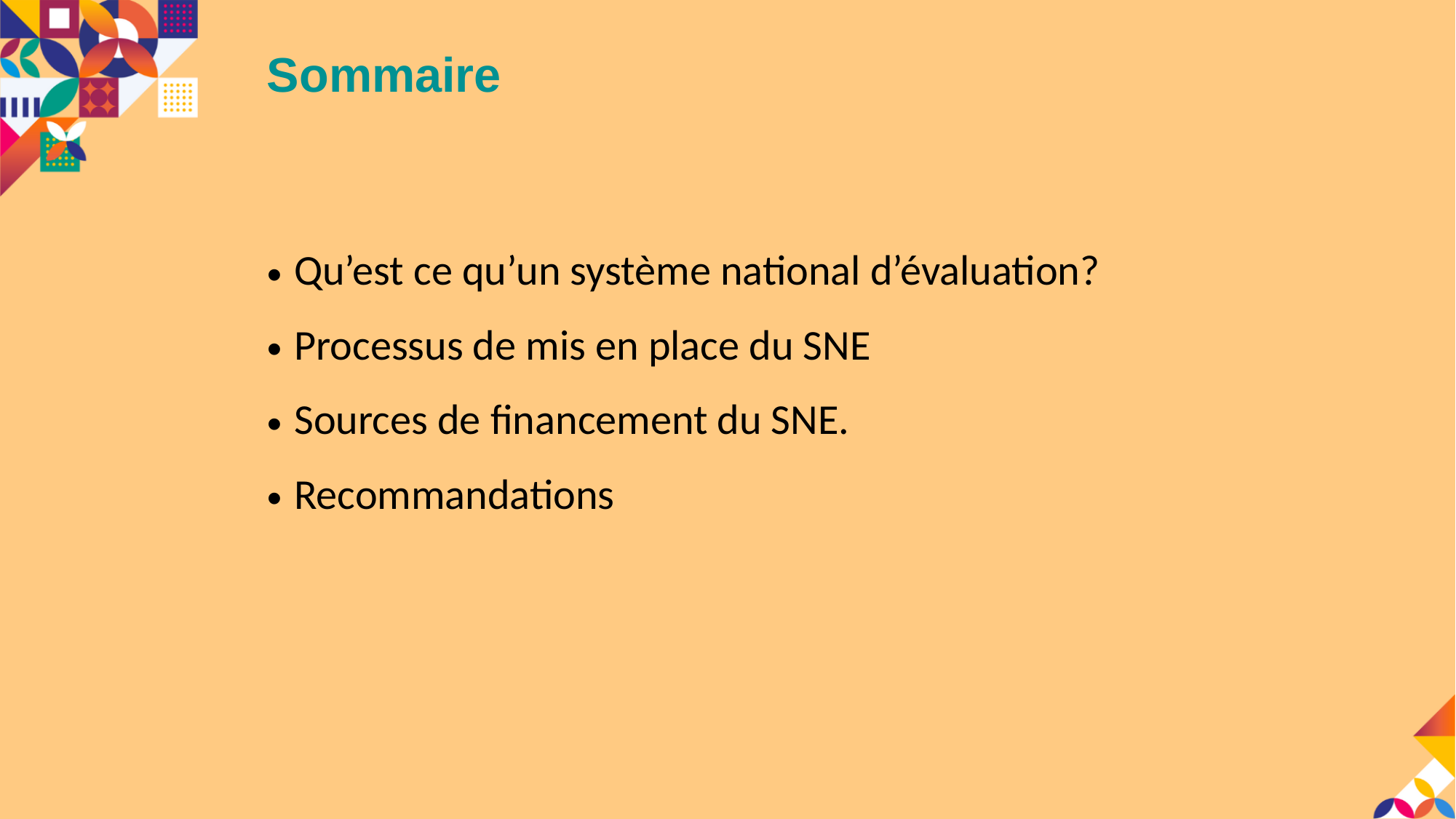

# Sommaire
Qu’est ce qu’un système national d’évaluation?
Processus de mis en place du SNE
Sources de financement du SNE.
Recommandations